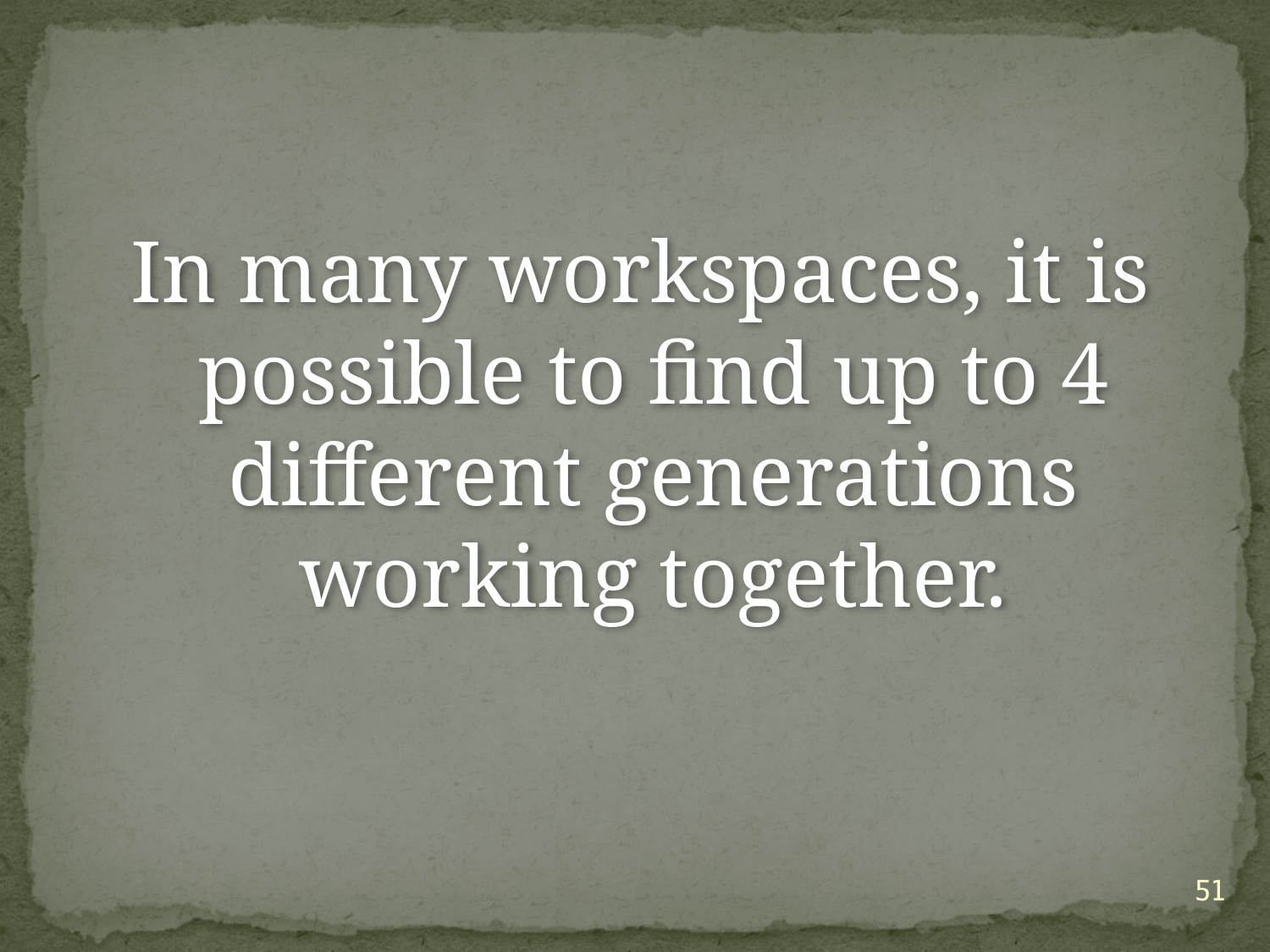

#
 In many workspaces, it is possible to find up to 4 different generations working together.
51